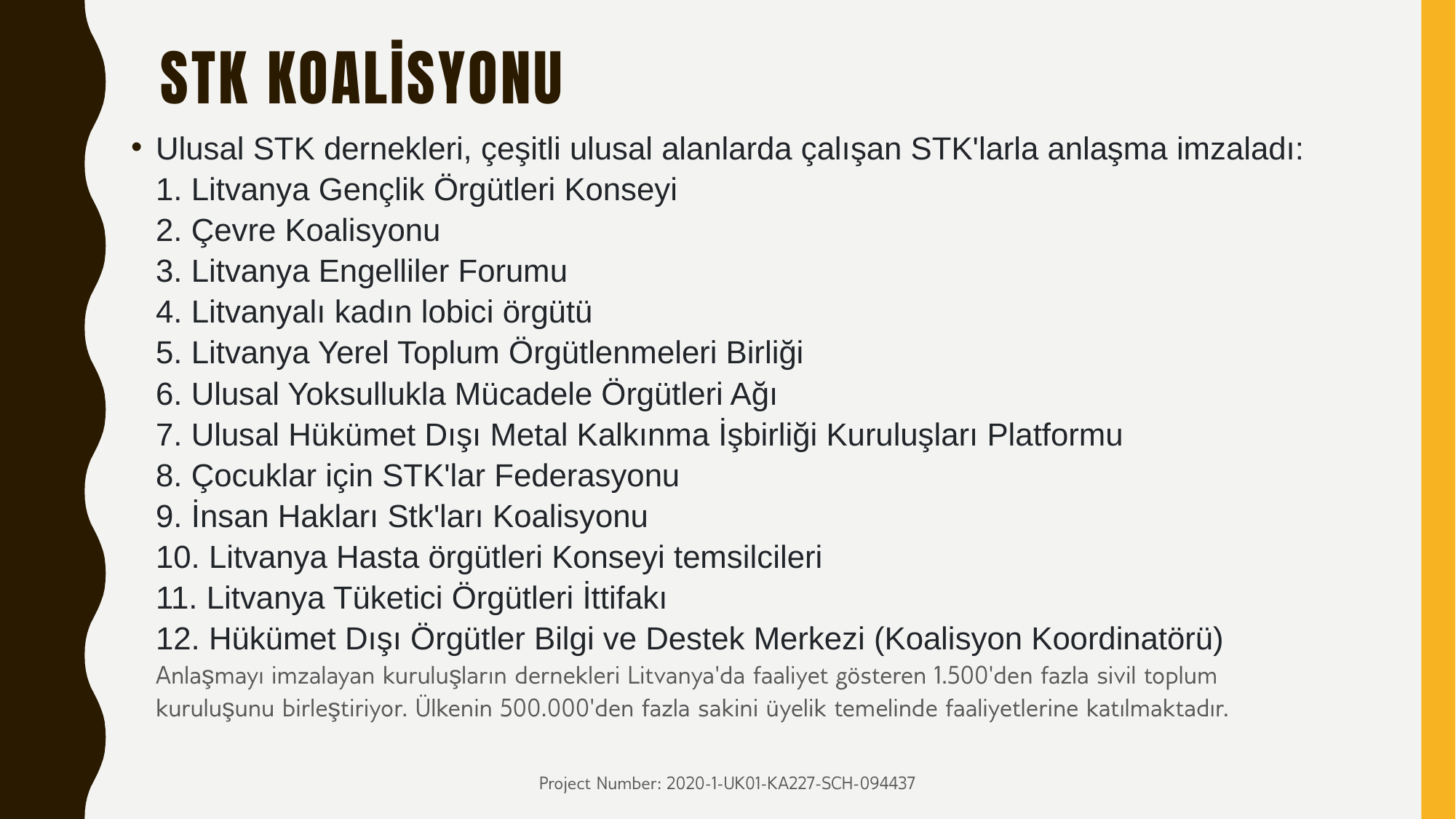

# STK KOALİSYONU
Ulusal STK dernekleri, çeşitli ulusal alanlarda çalışan STK'larla anlaşma imzaladı:
1. Litvanya Gençlik Örgütleri Konseyi
2. Çevre Koalisyonu
3. Litvanya Engelliler Forumu
4. Litvanyalı kadın lobici örgütü
5. Litvanya Yerel Toplum Örgütlenmeleri Birliği
6. Ulusal Yoksullukla Mücadele Örgütleri Ağı
7. Ulusal Hükümet Dışı Metal Kalkınma İşbirliği Kuruluşları Platformu
8. Çocuklar için STK'lar Federasyonu
9. İnsan Hakları Stk'ları Koalisyonu
10. Litvanya Hasta örgütleri Konseyi temsilcileri
11. Litvanya Tüketici Örgütleri İttifakı
12. Hükümet Dışı Örgütler Bilgi ve Destek Merkezi (Koalisyon Koordinatörü)
Anlaşmayı imzalayan kuruluşların dernekleri Litvanya'da faaliyet gösteren 1.500'den fazla sivil toplum kuruluşunu birleştiriyor. Ülkenin 500.000'den fazla sakini üyelik temelinde faaliyetlerine katılmaktadır.
Project Number: 2020-1-UK01-KA227-SCH-094437